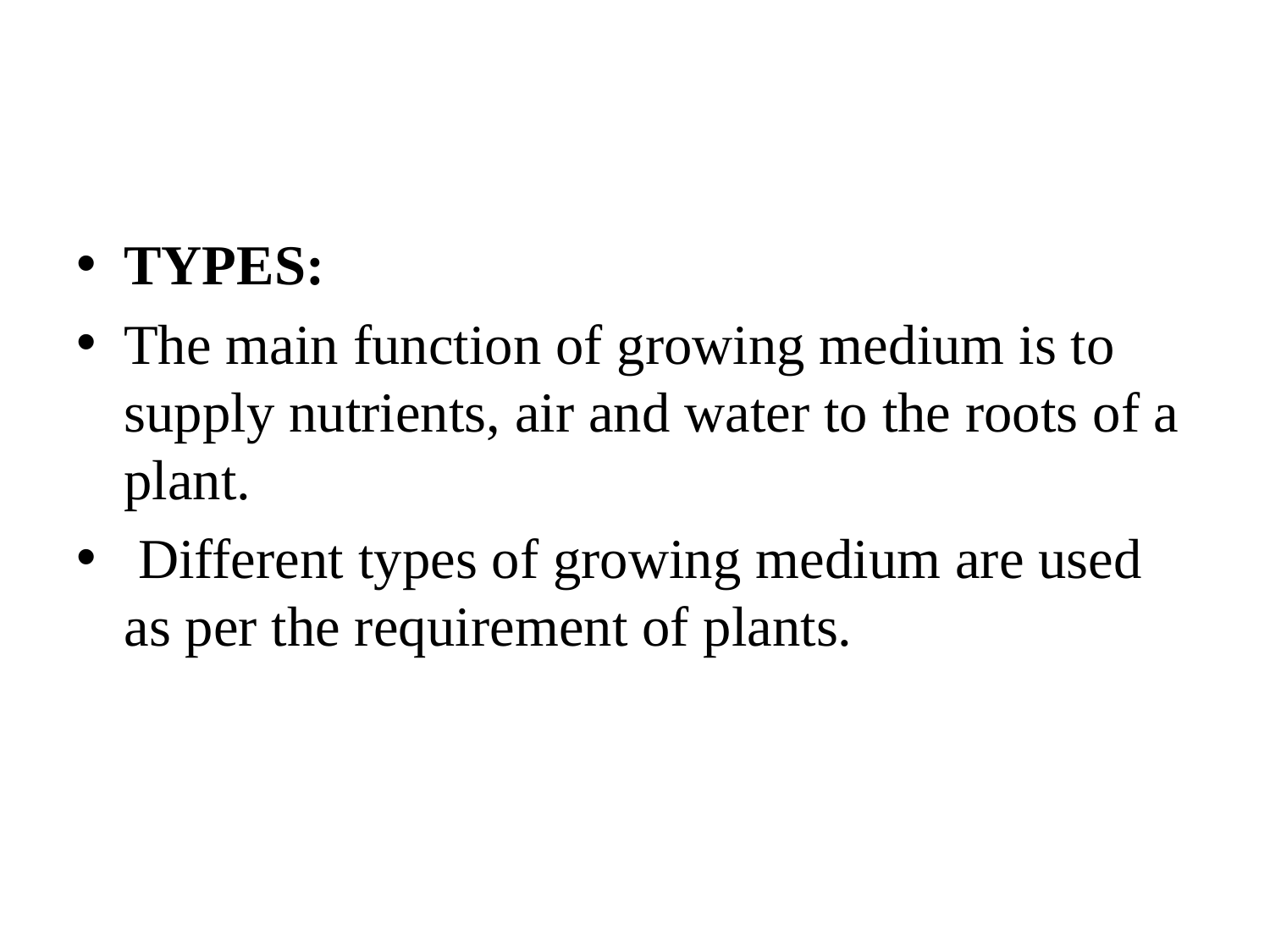

#
TYPES:
The main function of growing medium is to supply nutrients, air and water to the roots of a plant.
 Different types of growing medium are used as per the requirement of plants.